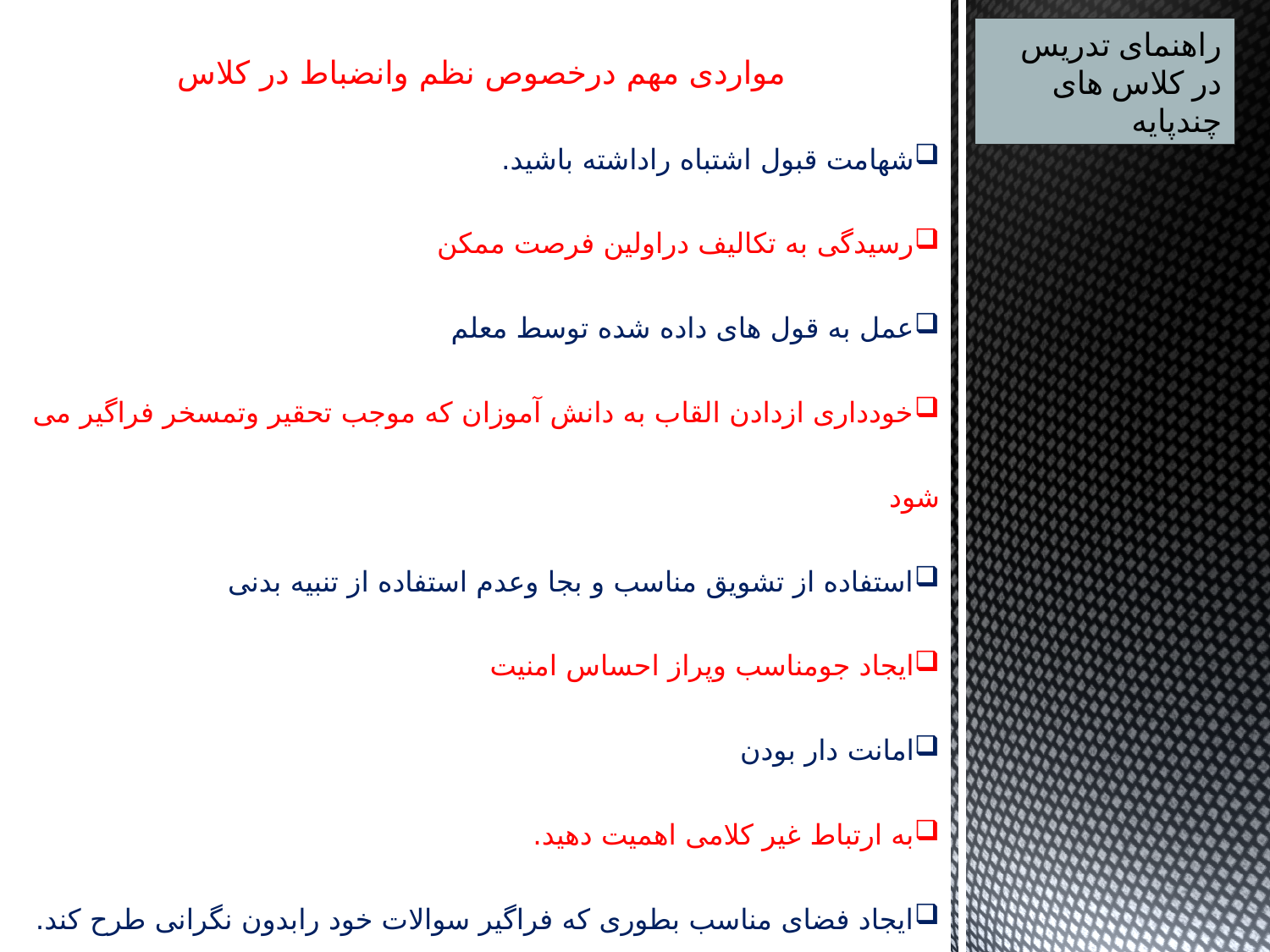

راهنمای تدریس در کلاس های چندپایه
مواردی مهم درخصوص نظم وانضباط در کلاس
شهامت قبول اشتباه راداشته باشید.
رسیدگی به تکالیف دراولین فرصت ممکن
عمل به قول های داده شده توسط معلم
خودداری ازدادن القاب به دانش آموزان که موجب تحقیر وتمسخر فراگیر می شود
استفاده از تشویق مناسب و بجا وعدم استفاده از تنبیه بدنی
ایجاد جومناسب وپراز احساس امنیت
امانت دار بودن
به ارتباط غیر کلامی اهمیت دهید.
ایجاد فضای مناسب بطوری که فراگیر سوالات خود رابدون نگرانی طرح کند.
ارتباط با اولیا طبق برنامه ی ازپیش تعیین شده برای بررسی مسایل آموزشی وپرورشی